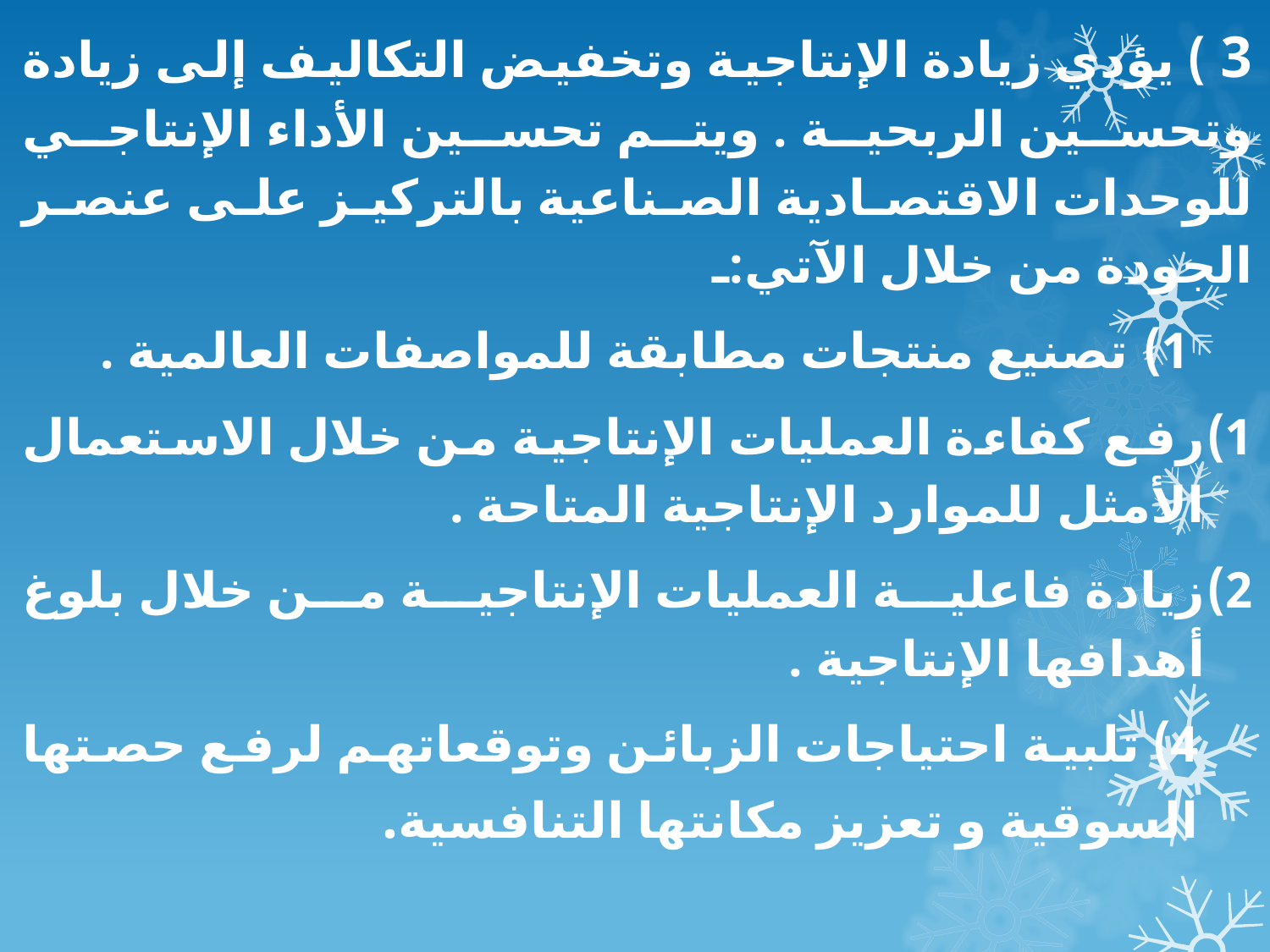

3 ) يؤدي زيادة الإنتاجية وتخفيض التكاليف إلى زيادة وتحسين الربحية . ويتم تحسين الأداء الإنتاجي للوحدات الاقتصادية الصناعية بالتركيز على عنصر الجودة من خلال الآتي:ـ
 تصنيع منتجات مطابقة للمواصفات العالمية .
رفع كفاءة العمليات الإنتاجية من خلال الاستعمال الأمثل للموارد الإنتاجية المتاحة .
زيادة فاعلية العمليات الإنتاجية من خلال بلوغ أهدافها الإنتاجية .
4) تلبية احتياجات الزبائن وتوقعاتهم لرفع حصتها السوقية و تعزيز مكانتها التنافسية.